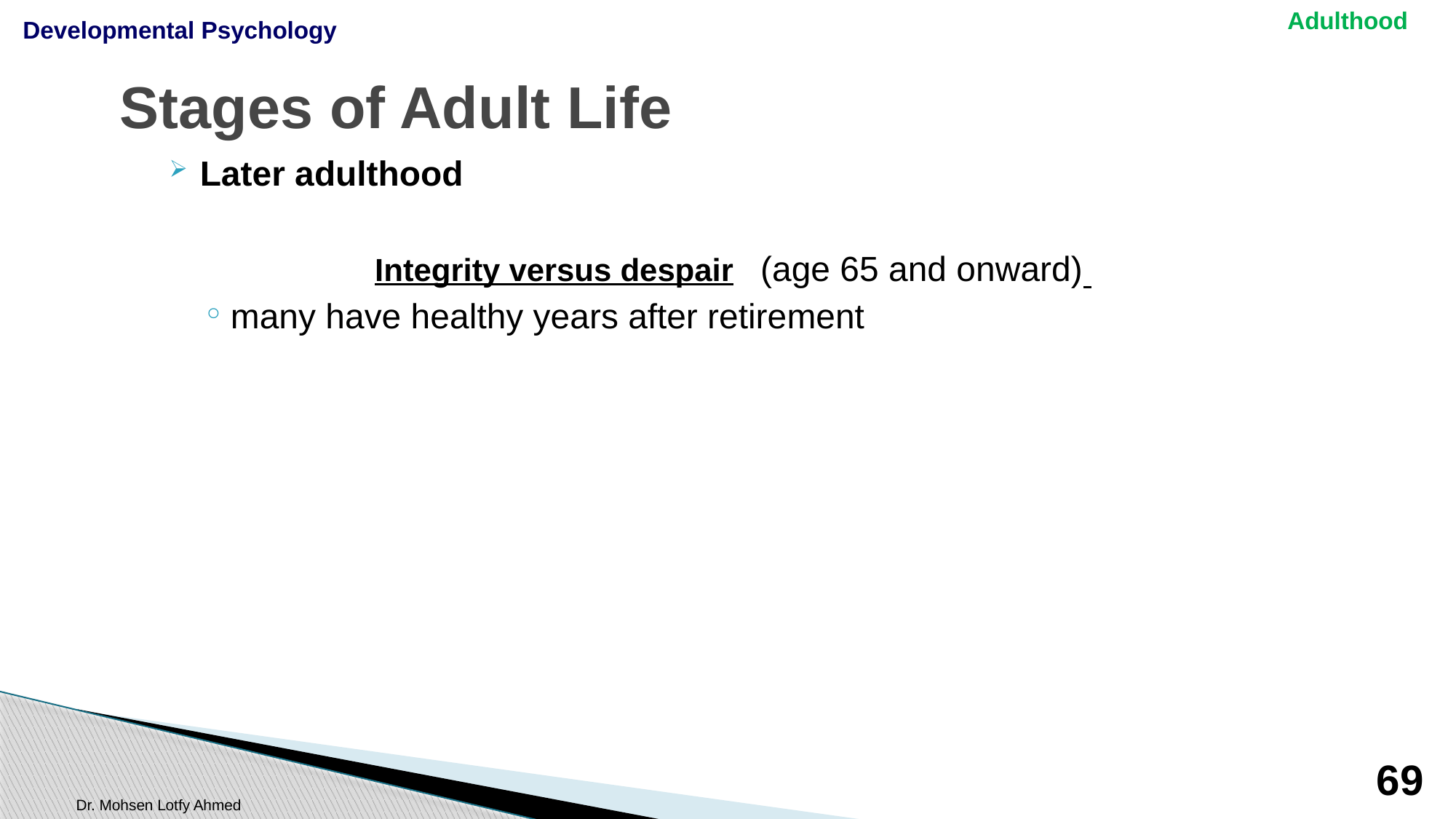

Adulthood
Developmental Psychology
# Stages of Adult Life
Later adulthood

 Integrity versus despair   (age 65 and onward)
many have healthy years after retirement
69
Dr. Mohsen Lotfy Ahmed